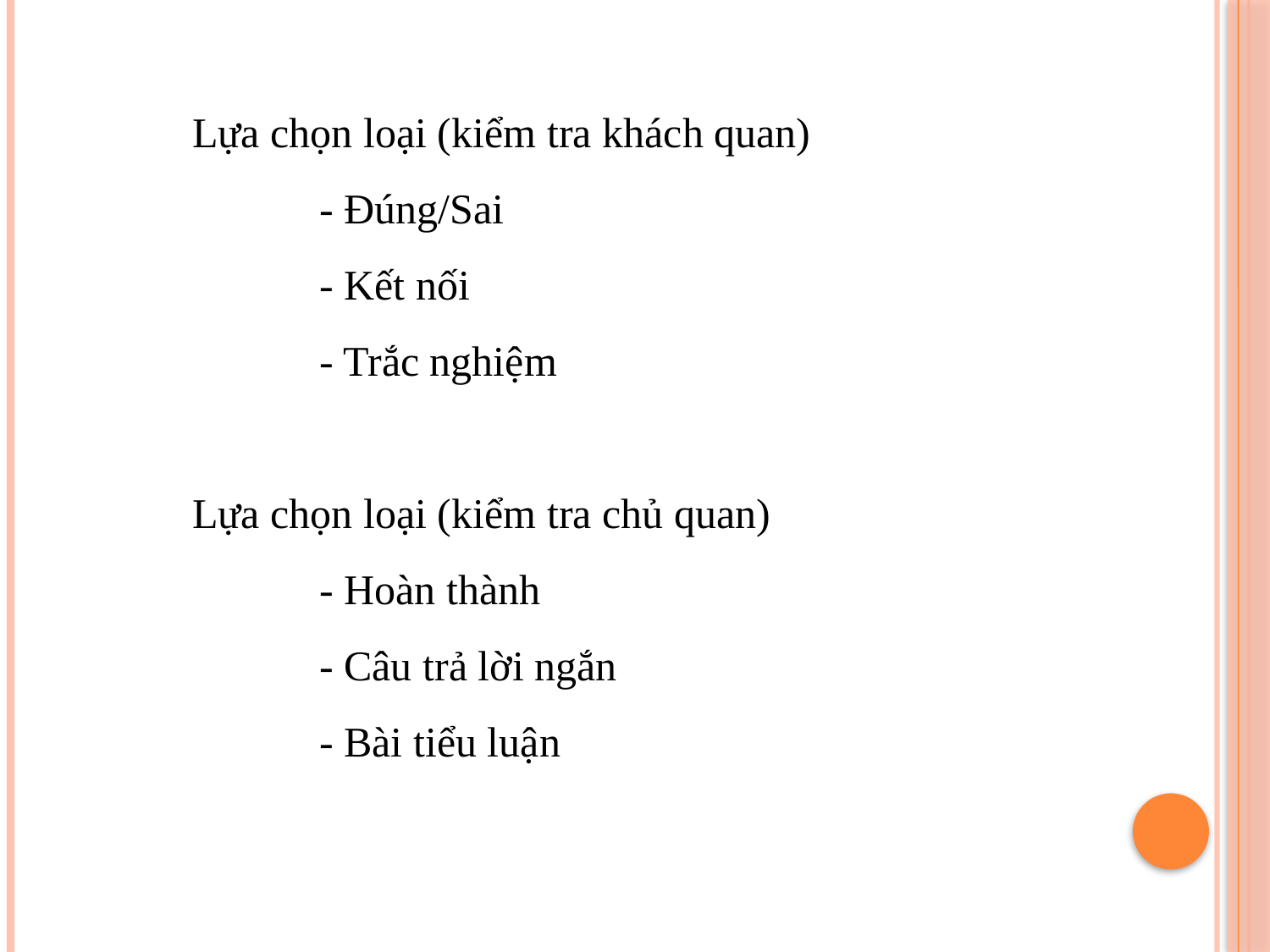

Lựa chọn loại (kiểm tra khách quan)
	- Đúng/Sai
	- Kết nối
	- Trắc nghiệm

Lựa chọn loại (kiểm tra chủ quan)
	- Hoàn thành
	- Câu trả lời ngắn
	- Bài tiểu luận